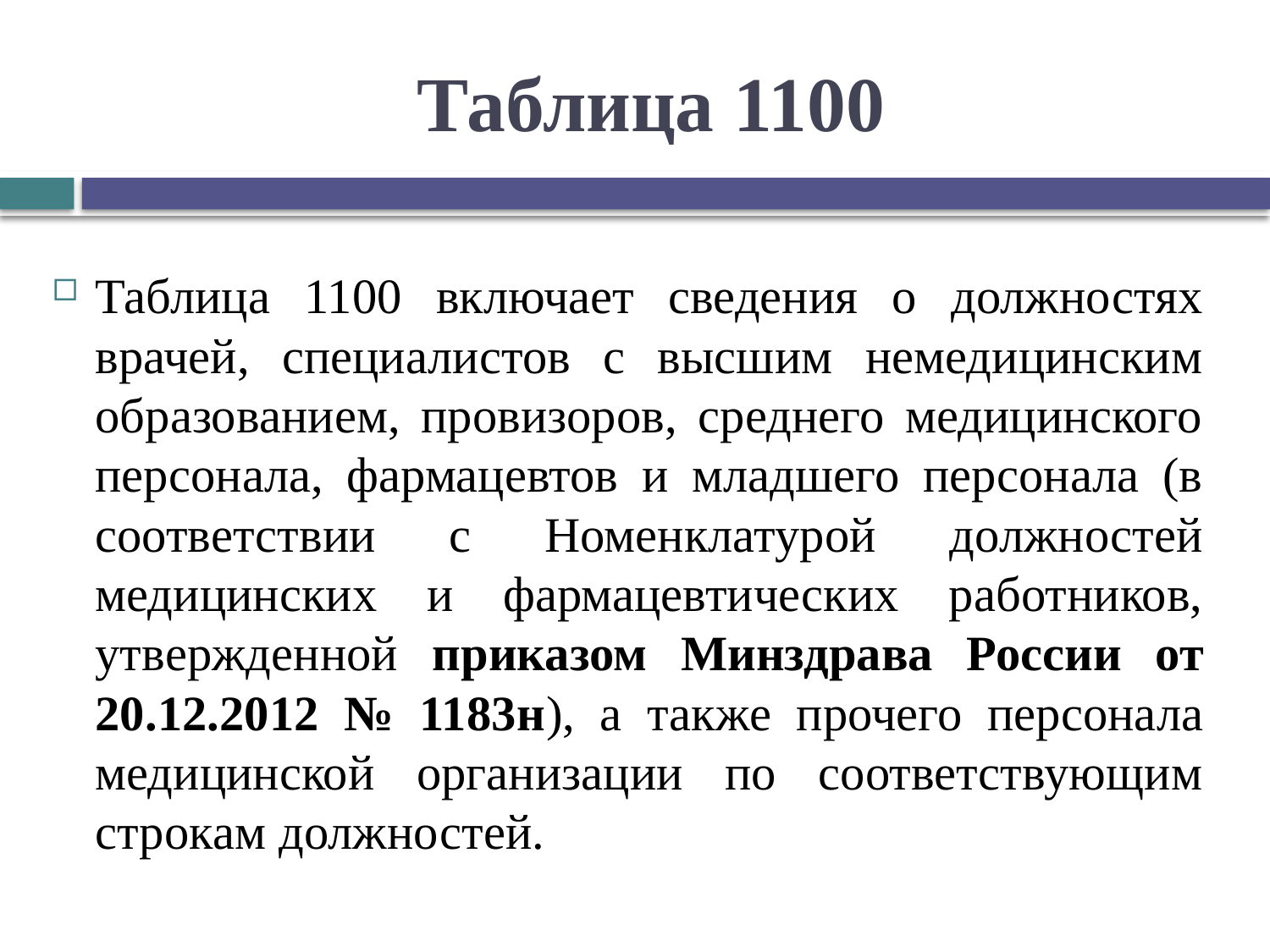

# Таблица 1100
Таблица 1100 включает сведения о должностях врачей, специалистов с высшим немедицинским образованием, провизоров, среднего медицинского персонала, фармацевтов и младшего персонала (в соответствии с Номенклатурой должностей медицинских и фармацевтических работников, утвержденной приказом Минздрава России от 20.12.2012 № 1183н), а также прочего персонала медицинской организации по соответствующим строкам должностей.